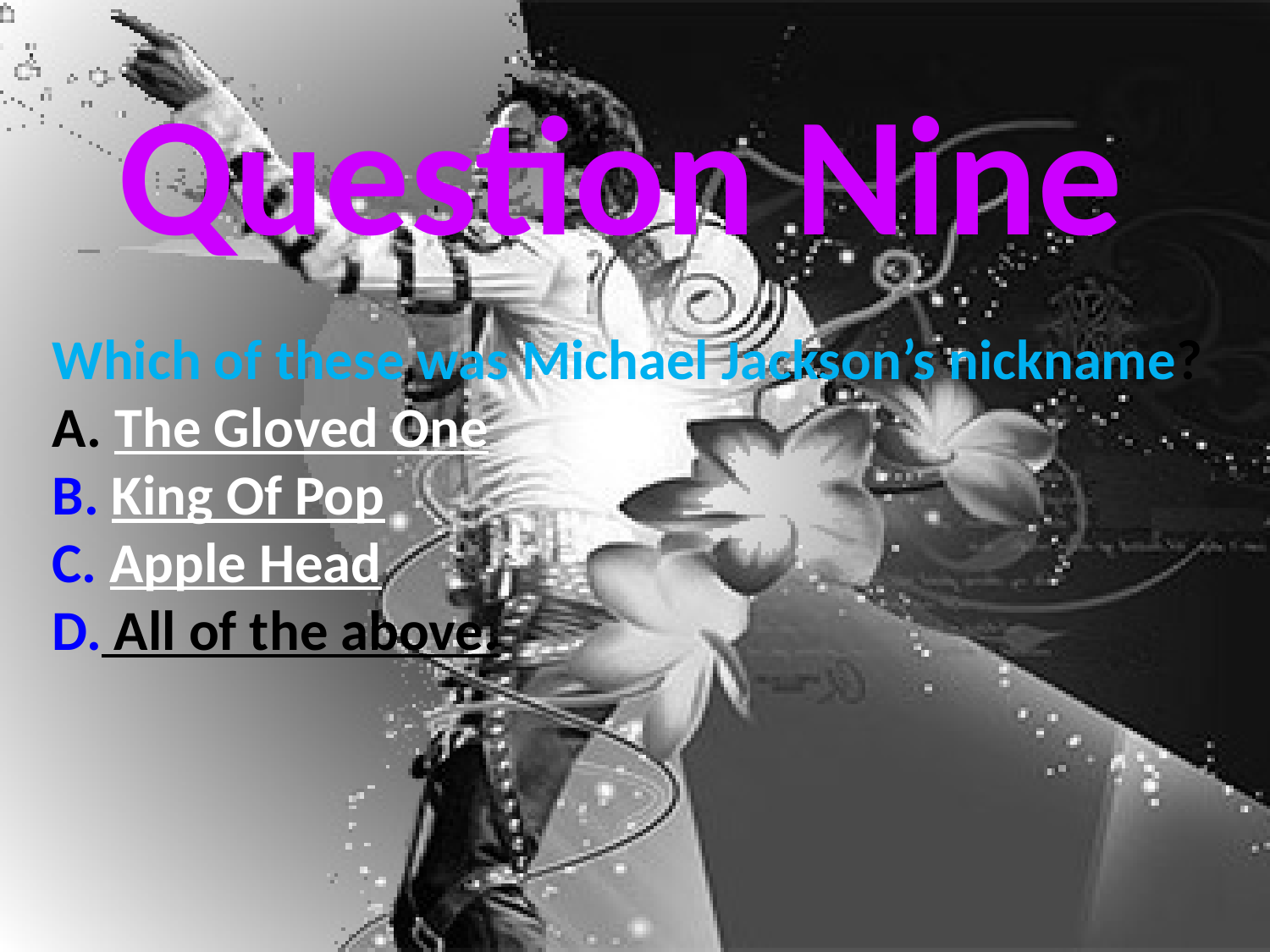

Question Nine
Which of these was Michael Jackson’s nickname?
A. The Gloved One
B. King Of Pop
C. Apple Head
D. All of the above.